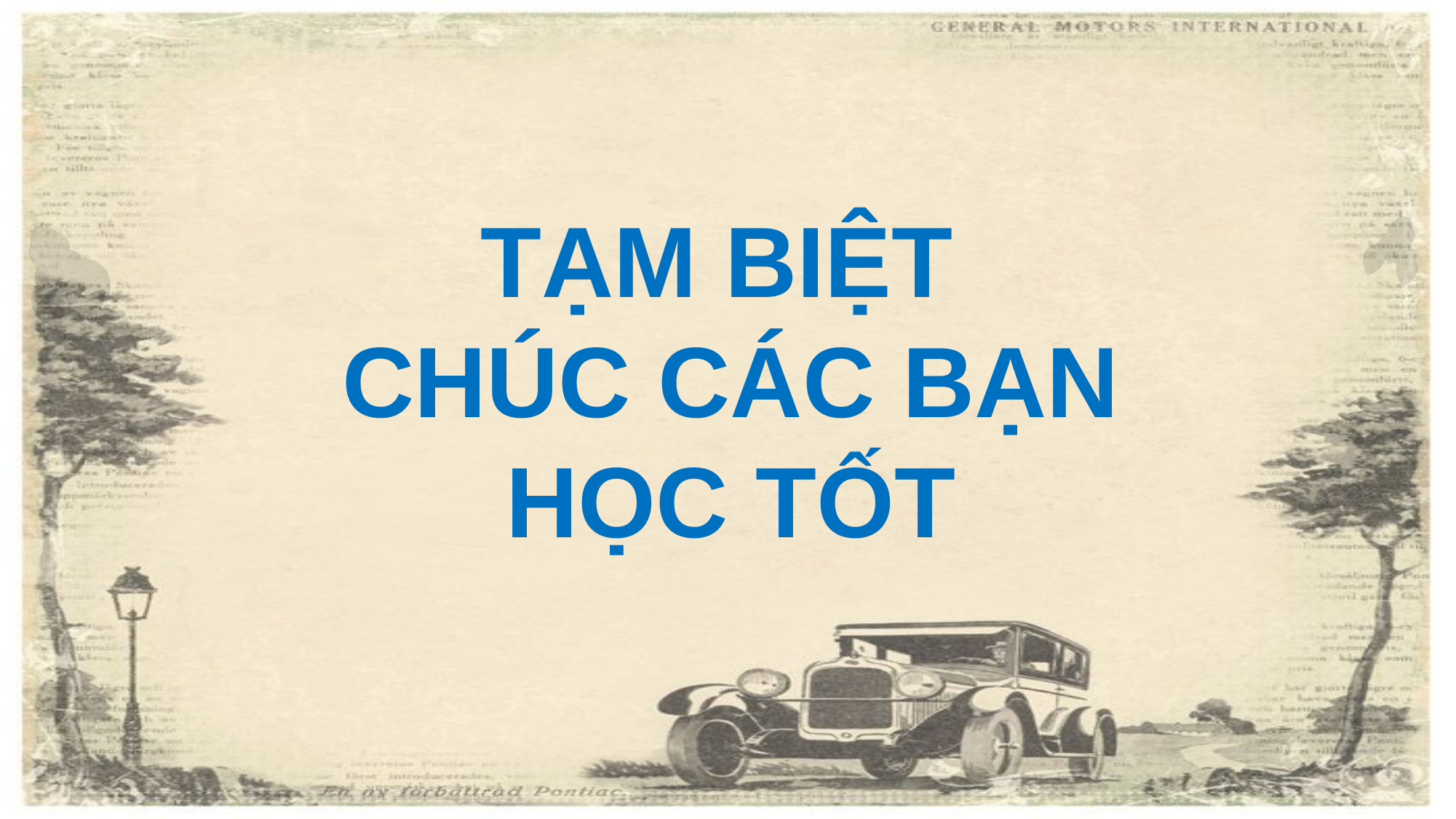

TẠM BIỆT
CHÚC CÁC BẠN HỌC TỐT